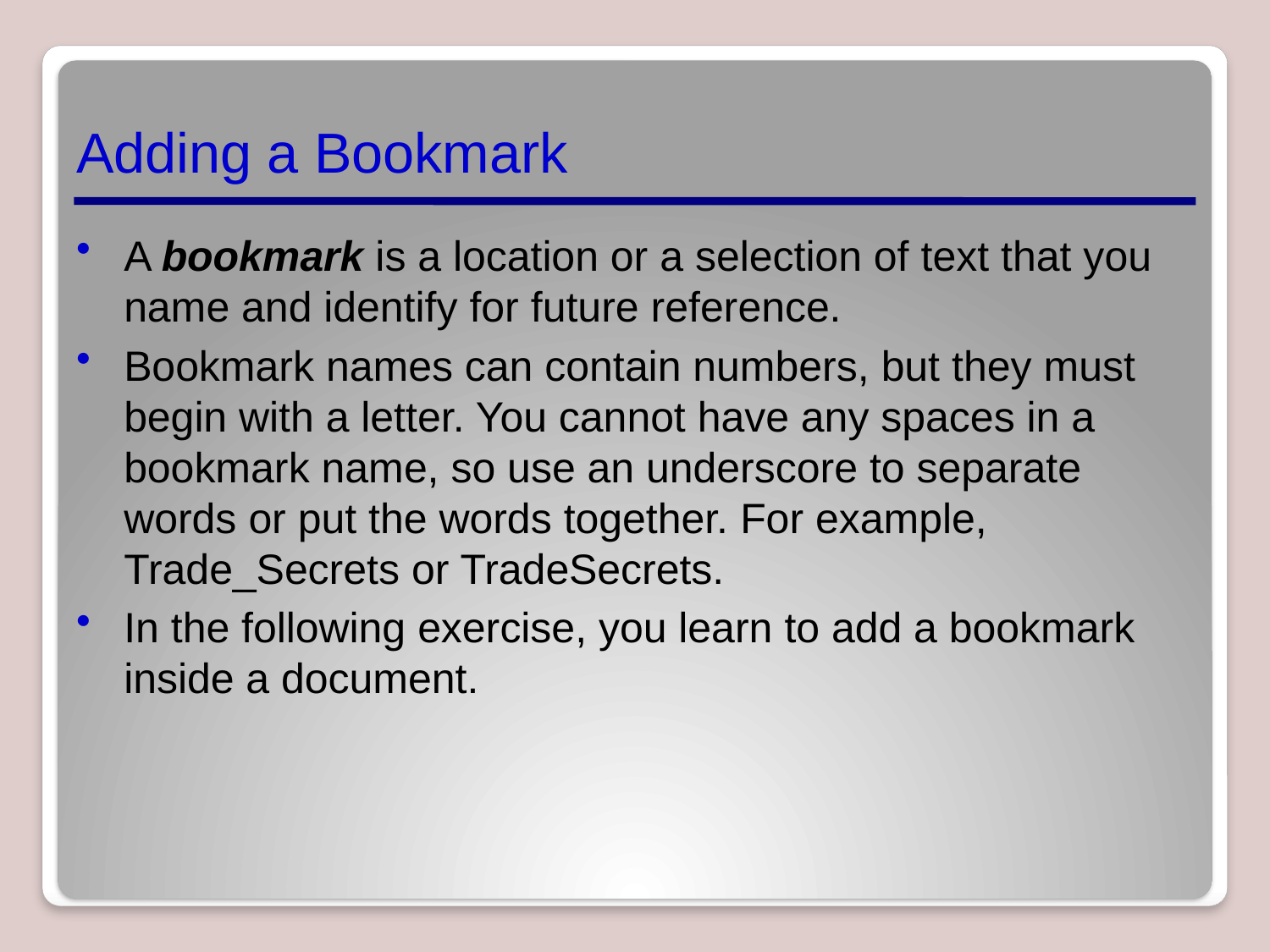

# Adding a Bookmark
A bookmark is a location or a selection of text that you name and identify for future reference.
Bookmark names can contain numbers, but they must begin with a letter. You cannot have any spaces in a bookmark name, so use an underscore to separate words or put the words together. For example, Trade_Secrets or TradeSecrets.
In the following exercise, you learn to add a bookmark inside a document.